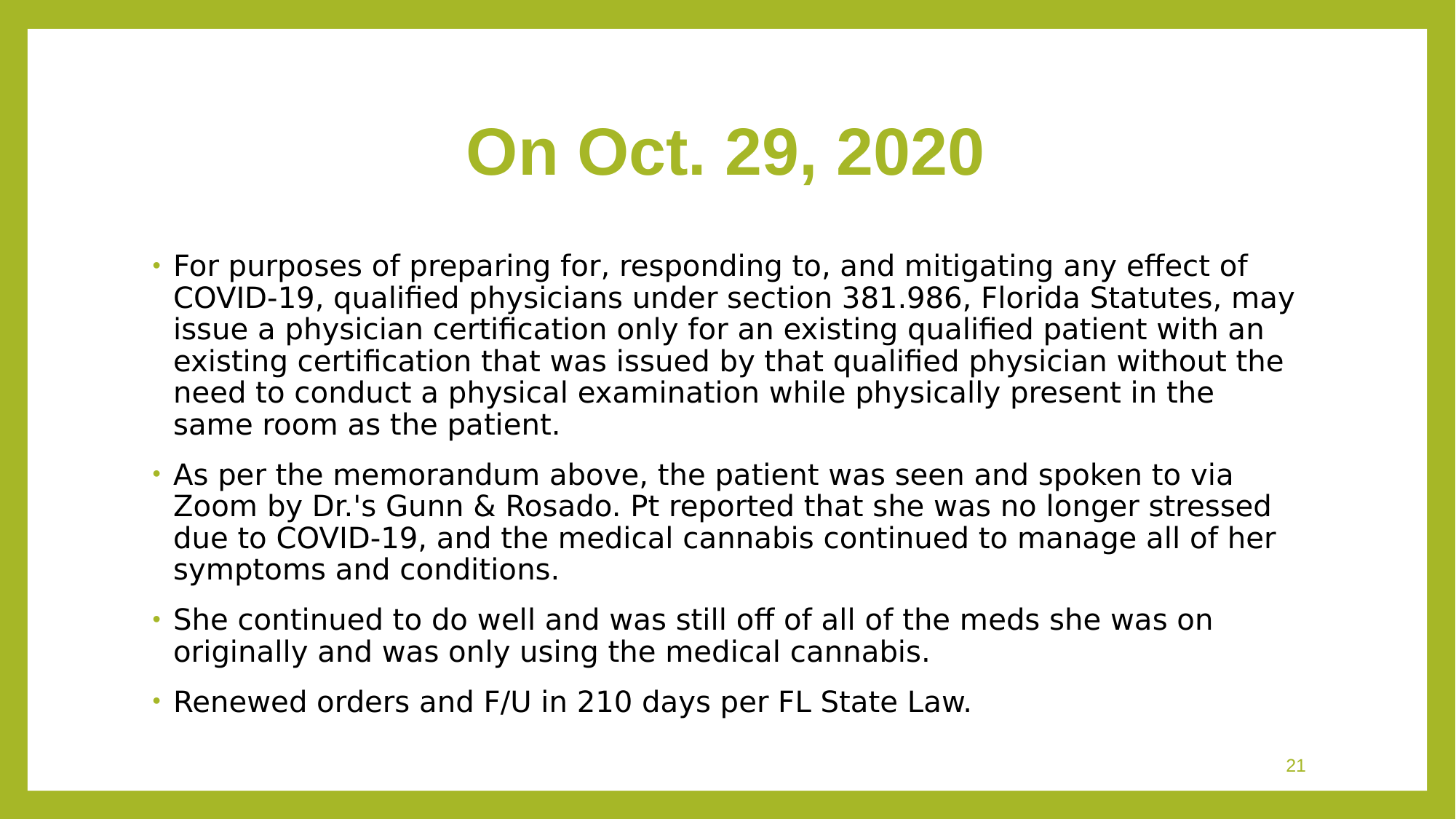

# On Oct. 29, 2020
For purposes of preparing for, responding to, and mitigating any effect of COVID-19, qualified physicians under section 381.986, Florida Statutes, may issue a physician certification only for an existing qualified patient with an existing certification that was issued by that qualified physician without the need to conduct a physical examination while physically present in the same room as the patient.
As per the memorandum above, the patient was seen and spoken to via Zoom by Dr.'s Gunn & Rosado. Pt reported that she was no longer stressed due to COVID-19, and the medical cannabis continued to manage all of her symptoms and conditions.
She continued to do well and was still off of all of the meds she was on originally and was only using the medical cannabis.
Renewed orders and F/U in 210 days per FL State Law.

21